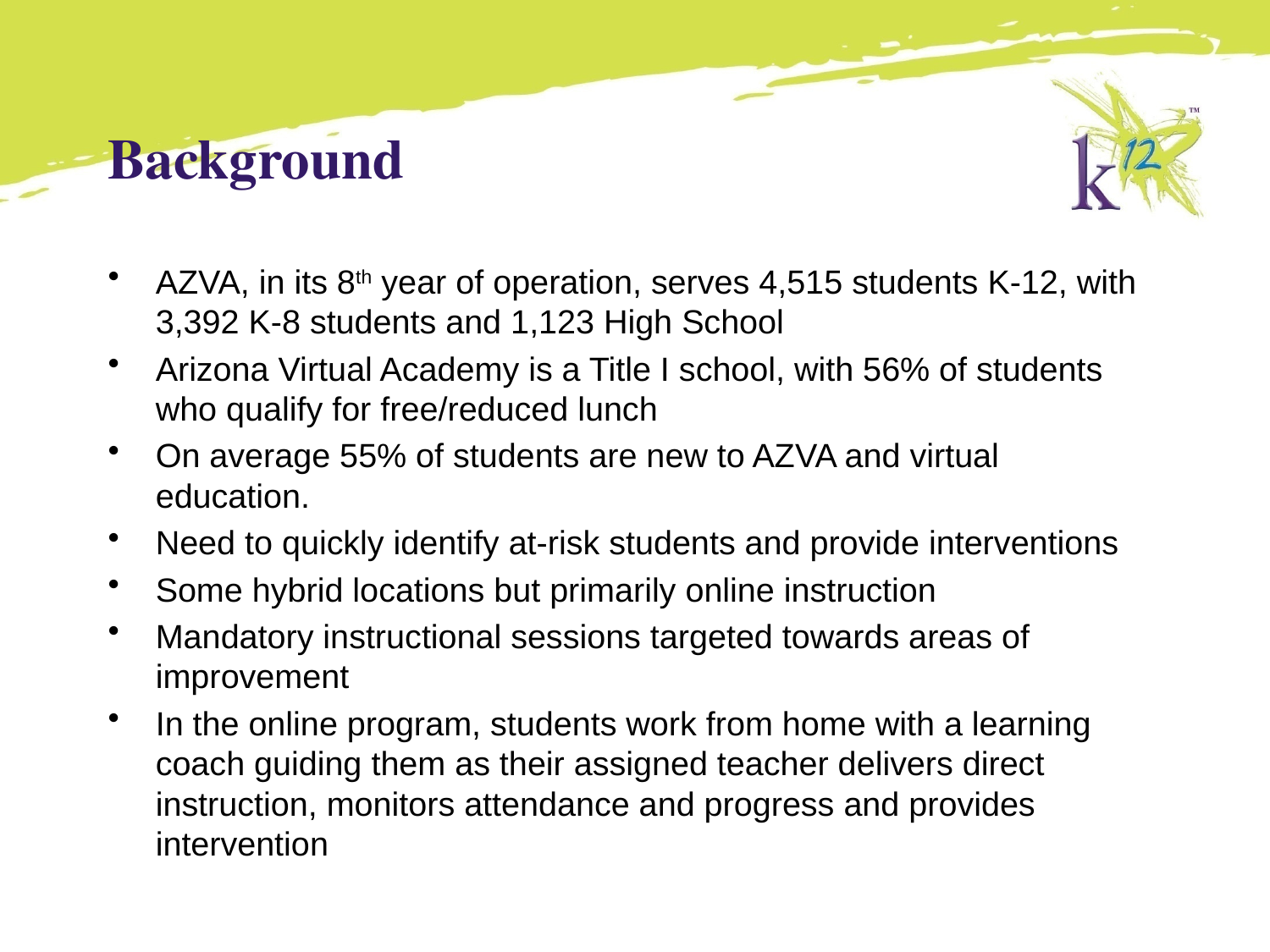

# Background
AZVA, in its 8th year of operation, serves 4,515 students K-12, with 3,392 K-8 students and 1,123 High School
Arizona Virtual Academy is a Title I school, with 56% of students who qualify for free/reduced lunch
On average 55% of students are new to AZVA and virtual education.
Need to quickly identify at-risk students and provide interventions
Some hybrid locations but primarily online instruction
Mandatory instructional sessions targeted towards areas of improvement
In the online program, students work from home with a learning coach guiding them as their assigned teacher delivers direct instruction, monitors attendance and progress and provides intervention